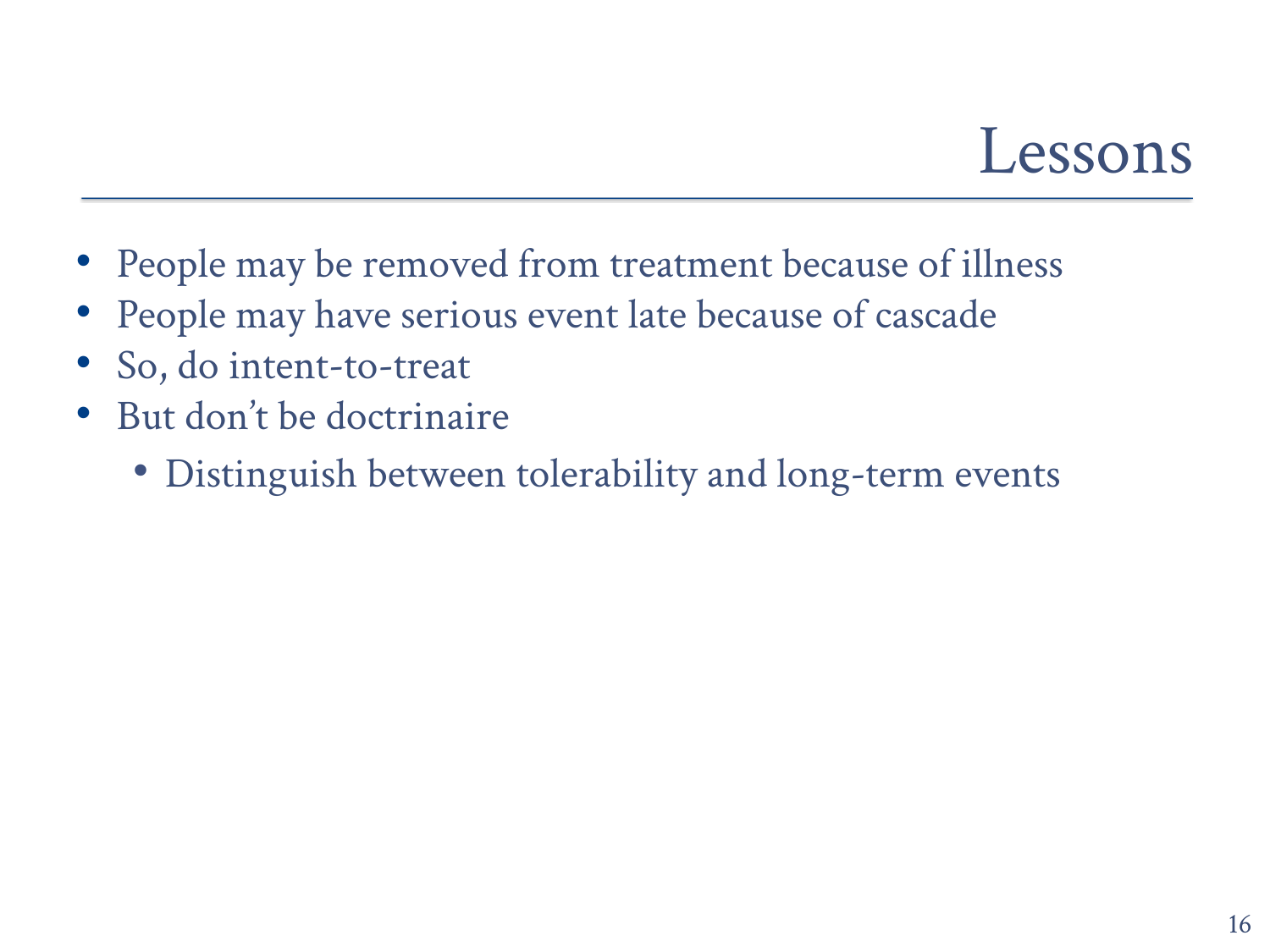

# Lessons
People may be removed from treatment because of illness
People may have serious event late because of cascade
So, do intent-to-treat
But don’t be doctrinaire
Distinguish between tolerability and long-term events
16